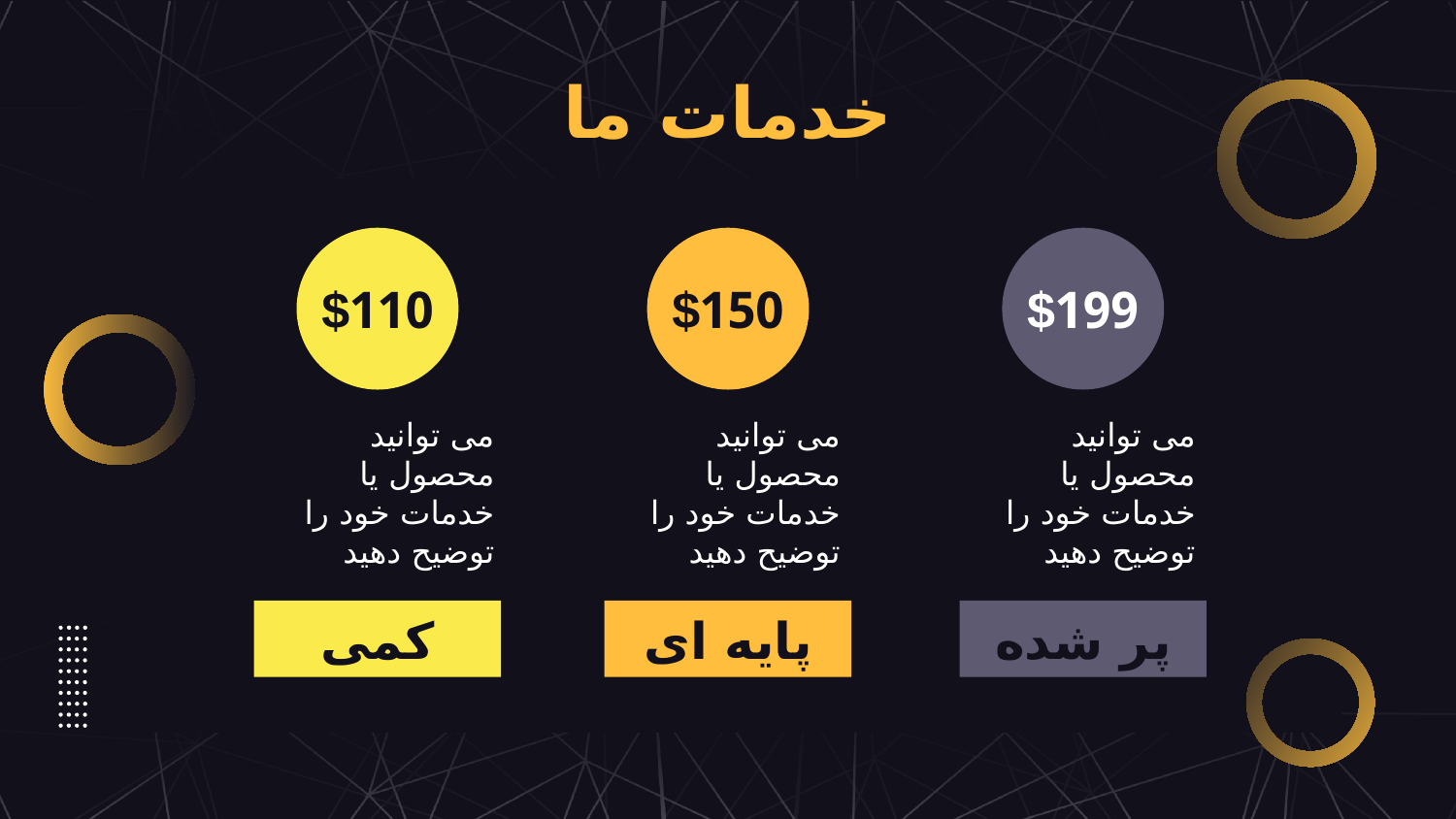

# خدمات ما

$110
$150
$199
می توانید محصول یا خدمات خود را توضیح دهید
می توانید محصول یا خدمات خود را توضیح دهید
می توانید محصول یا خدمات خود را توضیح دهید

کمی
پایه ای
پر شده